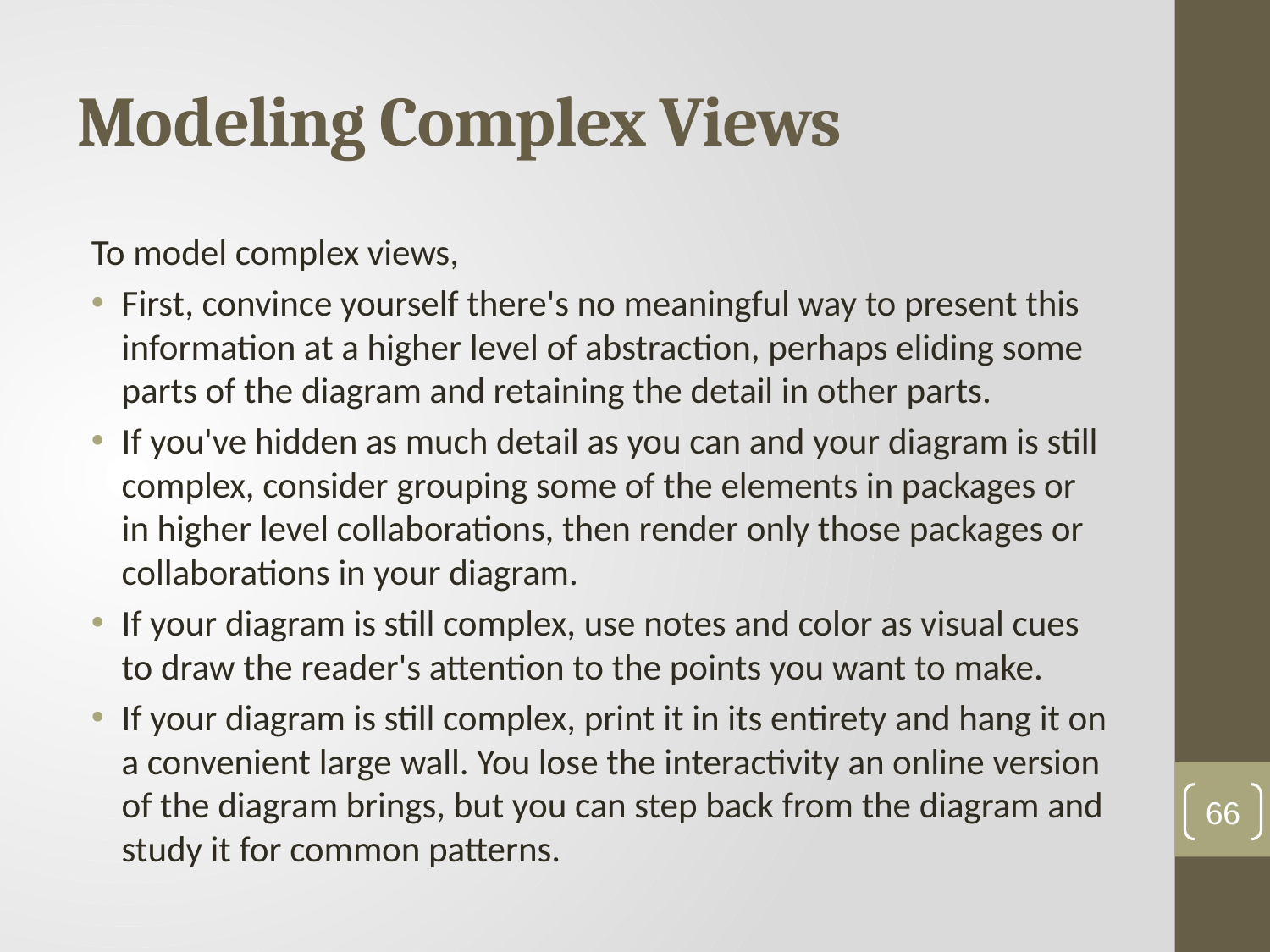

# Modeling Complex Views
To model complex views,
First, convince yourself there's no meaningful way to present this information at a higher level of abstraction, perhaps eliding some parts of the diagram and retaining the detail in other parts.
If you've hidden as much detail as you can and your diagram is still complex, consider grouping some of the elements in packages or in higher level collaborations, then render only those packages or collaborations in your diagram.
If your diagram is still complex, use notes and color as visual cues to draw the reader's attention to the points you want to make.
If your diagram is still complex, print it in its entirety and hang it on a convenient large wall. You lose the interactivity an online version of the diagram brings, but you can step back from the diagram and study it for common patterns.
66